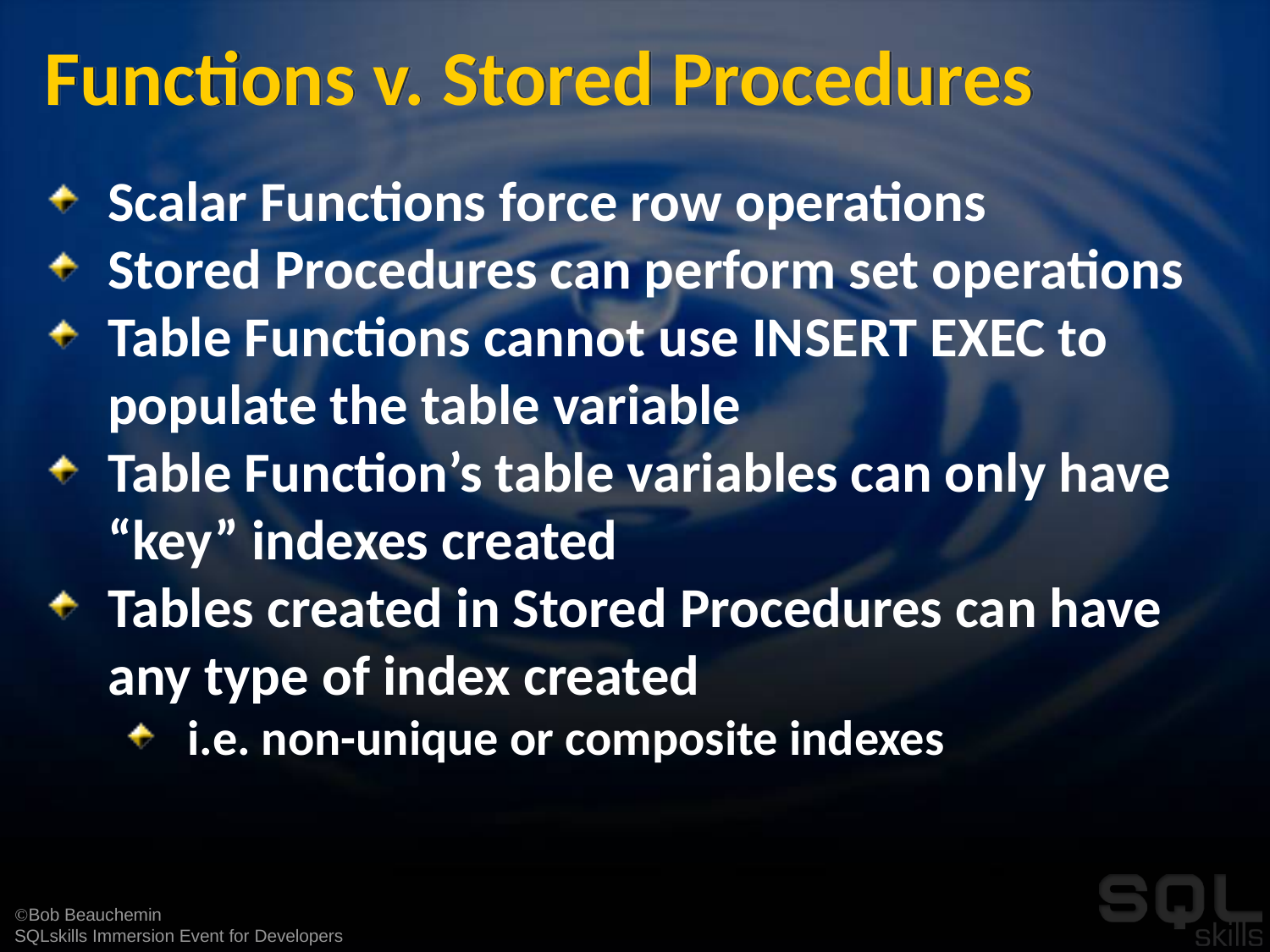

# Functions v. Stored Procedures
Scalar Functions force row operations
Stored Procedures can perform set operations
Table Functions cannot use INSERT EXEC to populate the table variable
Table Function’s table variables can only have “key” indexes created
Tables created in Stored Procedures can have any type of index created
i.e. non-unique or composite indexes